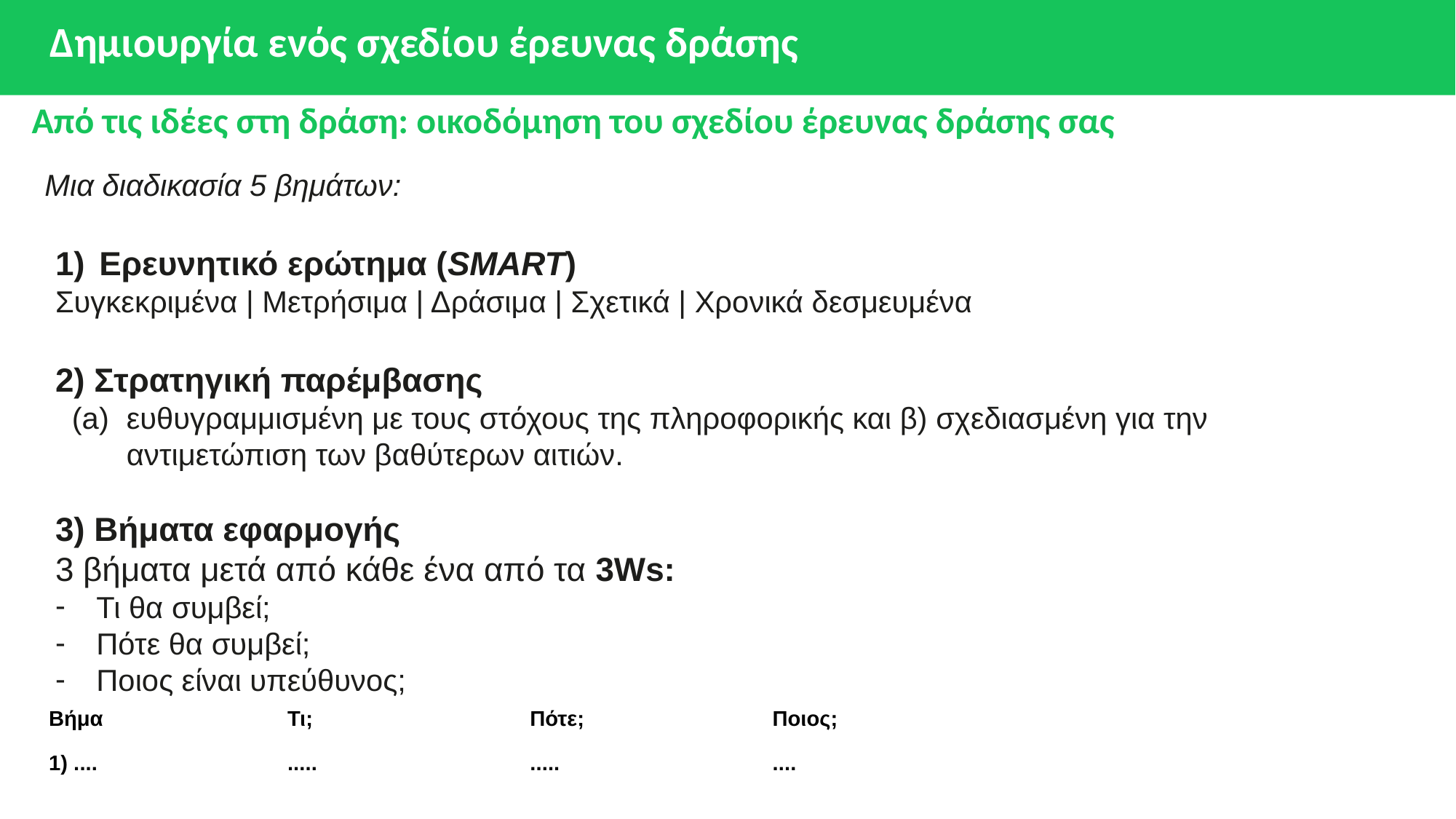

# Δημιουργία ενός σχεδίου έρευνας δράσης
Από τις ιδέες στη δράση: οικοδόμηση του σχεδίου έρευνας δράσης σας
Μια διαδικασία 5 βημάτων:

Ερευνητικό ερώτημα (SMART)
Συγκεκριμένα | Μετρήσιμα | Δράσιμα | Σχετικά | Χρονικά δεσμευμένα

2) Στρατηγική παρέμβασης
ευθυγραμμισμένη με τους στόχους της πληροφορικής και β) σχεδιασμένη για την αντιμετώπιση των βαθύτερων αιτιών.

3) Βήματα εφαρμογής
3 βήματα μετά από κάθε ένα από τα 3Ws:
Τι θα συμβεί;
Πότε θα συμβεί;
Ποιος είναι υπεύθυνος;

| Βήμα | Τι; | Πότε; | Ποιος; |
| --- | --- | --- | --- |
| 1) .... | ..... | ..... | .... |